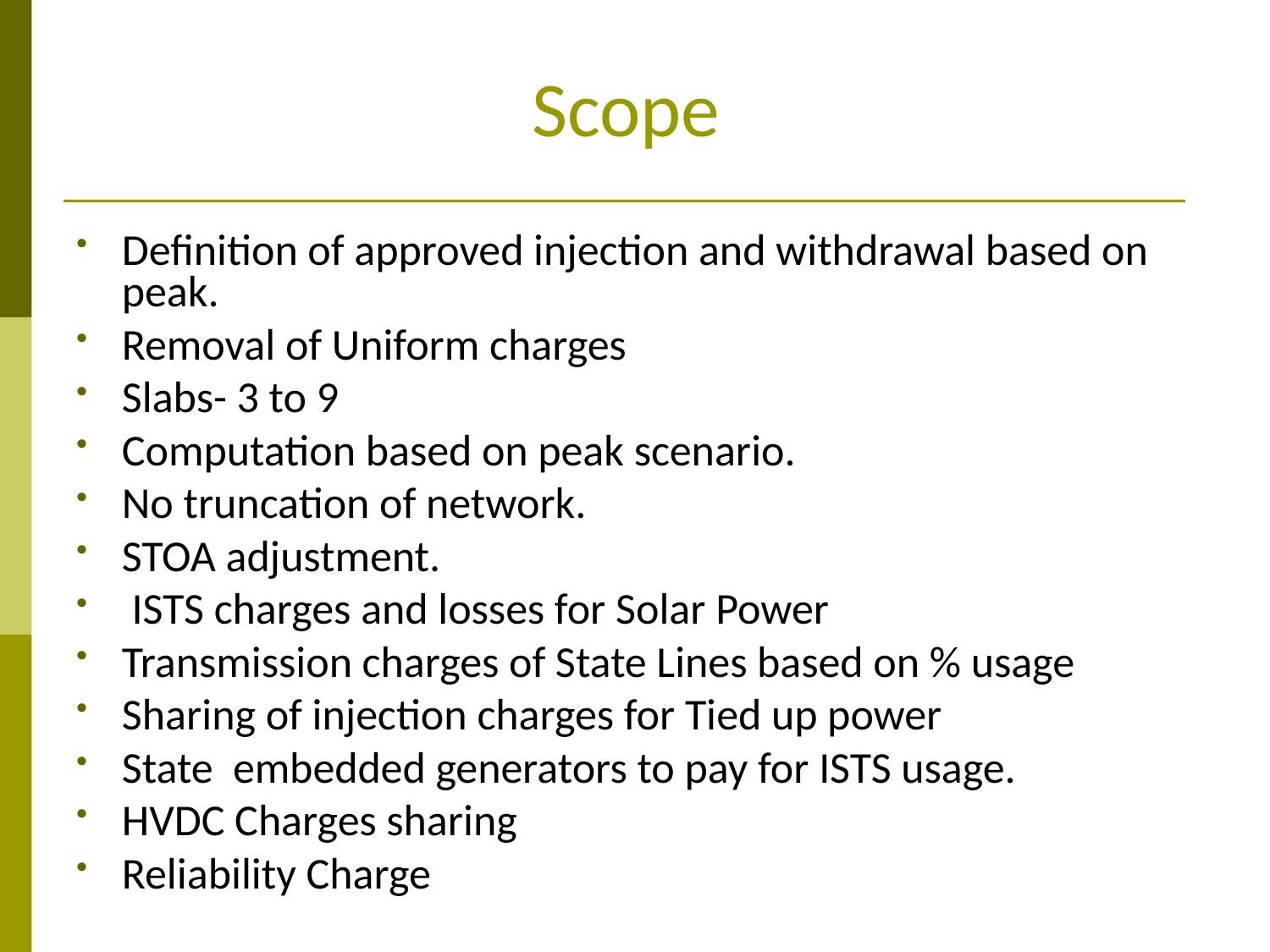

# Scope
Definition of approved injection and withdrawal based on peak.
Removal of Uniform charges
Slabs- 3 to 9
Computation based on peak scenario.
No truncation of network.
STOA adjustment.
 ISTS charges and losses for Solar Power
Transmission charges of State Lines based on % usage
Sharing of injection charges for Tied up power
State  embedded generators to pay for ISTS usage.
HVDC Charges sharing
Reliability Charge